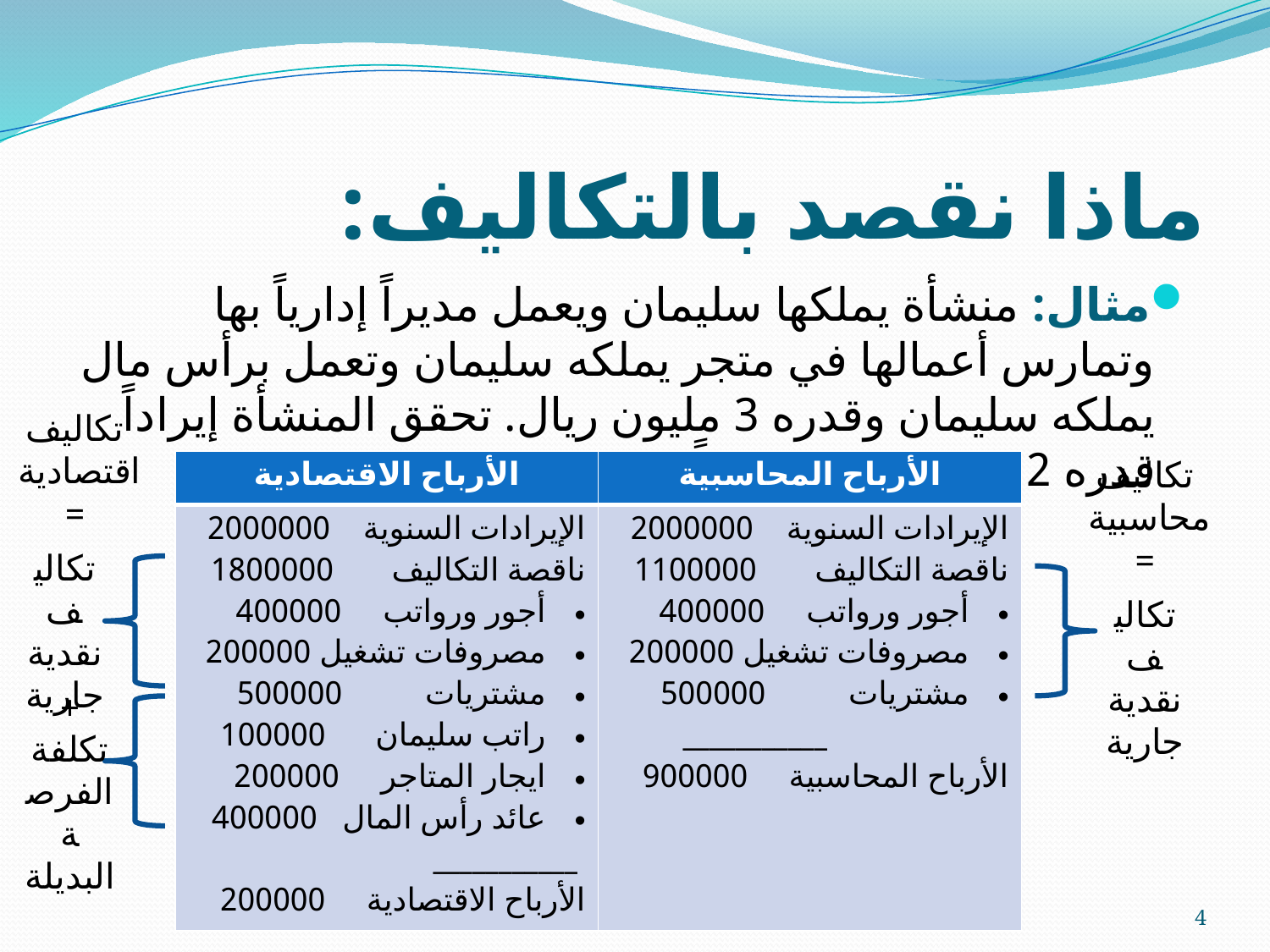

# ماذا نقصد بالتكاليف:
مثال: منشأة يملكها سليمان ويعمل مديراً إدارياً بها وتمارس أعمالها في متجر يملكه سليمان وتعمل برأس مال يملكه سليمان وقدره 3 مليون ريال. تحقق المنشأة إيراداً قدره 2 مليون ريال سنوياً.
تكاليف اقتصادية
=
تكاليف محاسبية
=
| الأرباح الاقتصادية | الأرباح المحاسبية |
| --- | --- |
| الإيرادات السنوية 2000000 ناقصة التكاليف 1800000 أجور ورواتب 400000 مصروفات تشغيل 200000 مشتريات 500000 راتب سليمان 100000 ايجار المتاجر 200000 عائد رأس المال 400000 \_\_\_\_\_\_\_\_\_\_\_ الأرباح الاقتصادية 200000 | الإيرادات السنوية 2000000 ناقصة التكاليف 1100000 أجور ورواتب 400000 مصروفات تشغيل 200000 مشتريات 500000 \_\_\_\_\_\_\_\_\_\_\_ الأرباح المحاسبية 900000 |
تكاليف نقدية جارية

تكاليف نقدية جارية
+ تكلفة الفرصة البديلة

4